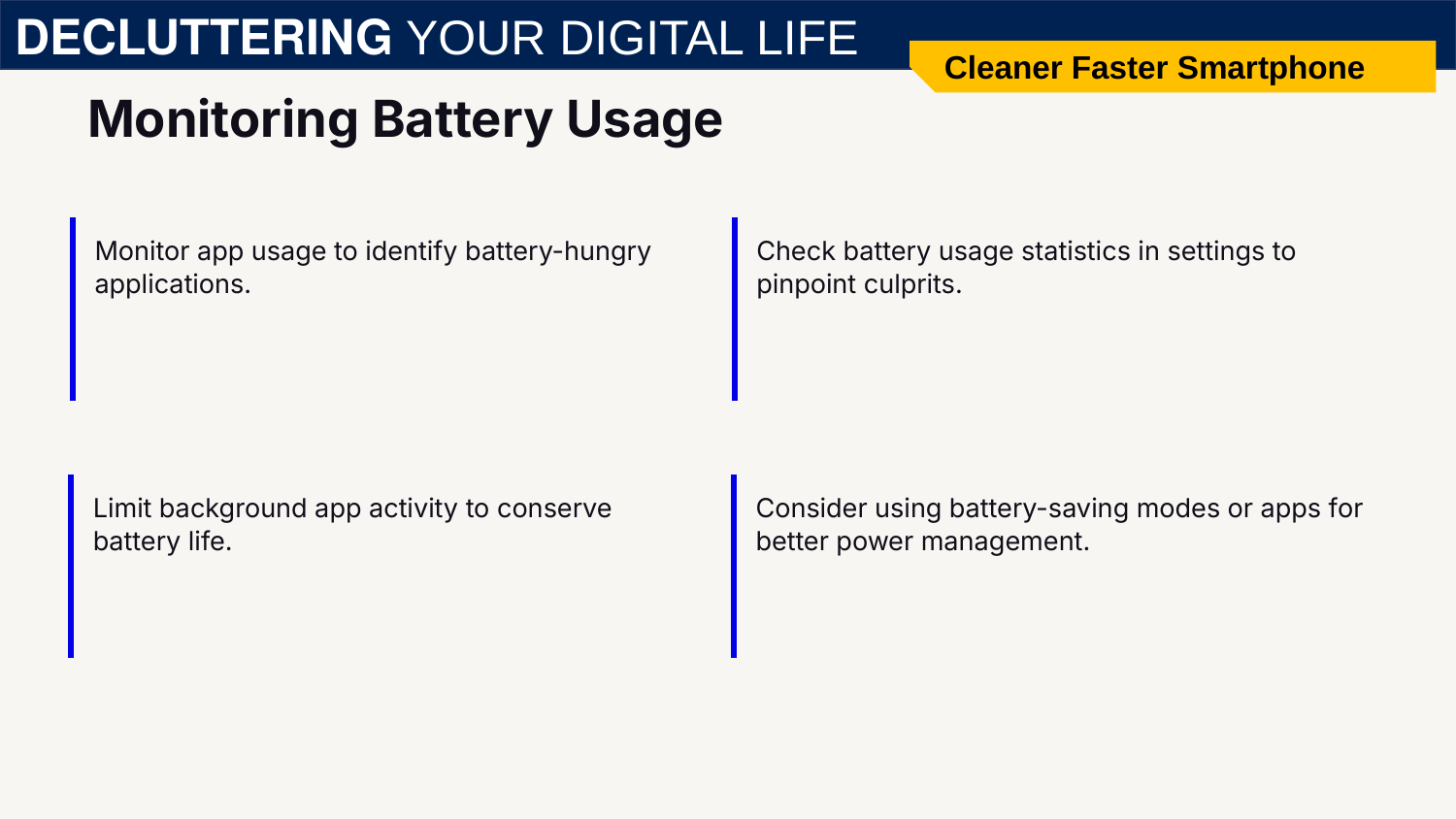

DECLUTTERING YOUR DIGITAL LIFE
Cleaner Faster Smartphone

# Monitoring Battery Usage
Monitor app usage to identify battery-hungry applications.
Check battery usage statistics in settings to pinpoint culprits.
Limit background app activity to conserve battery life.
Consider using battery-saving modes or apps for better power management.